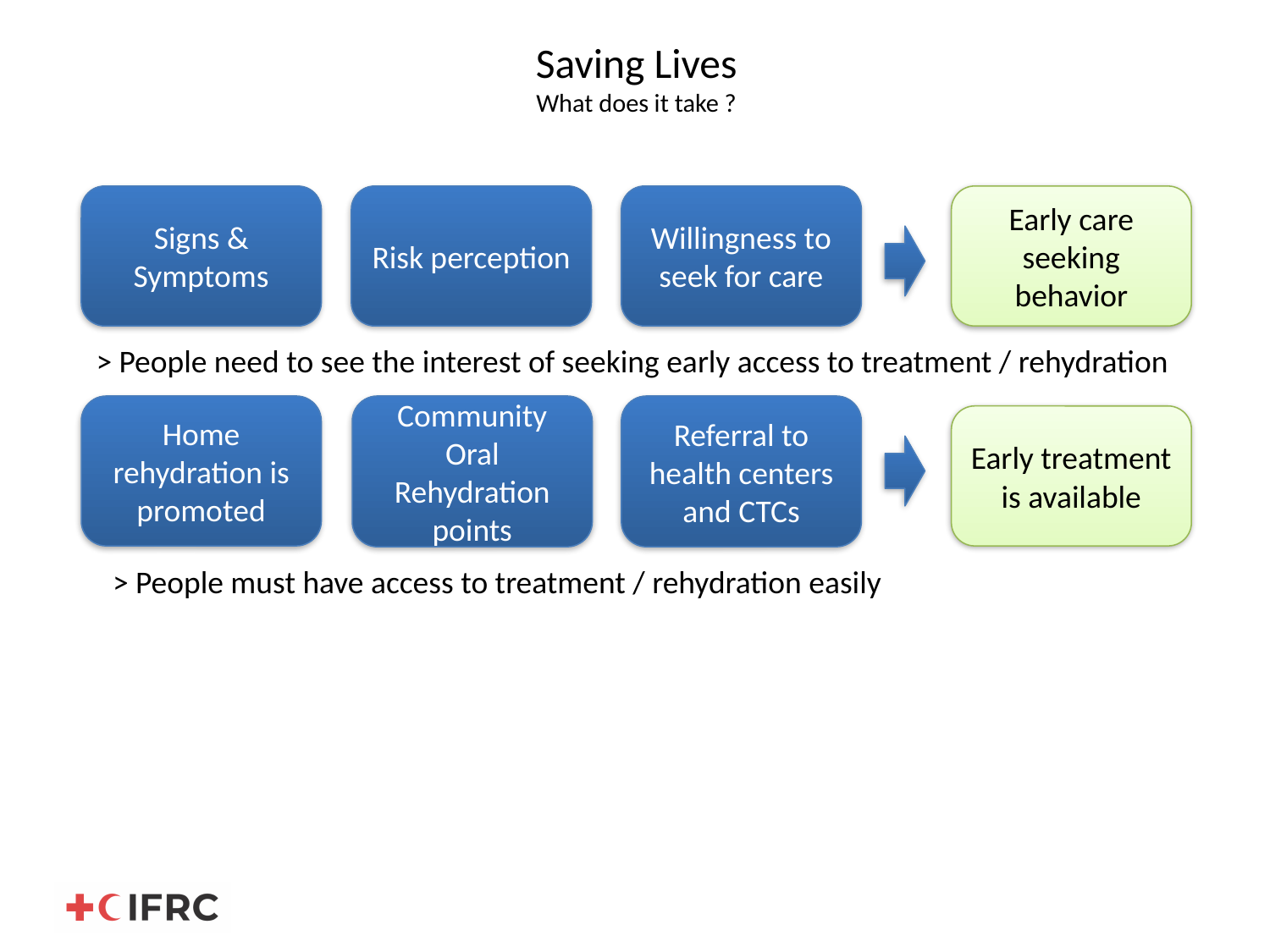

# Saving Lives What does it take ?
Signs & Symptoms
Risk perception
Willingness to seek for care
Early care seeking behavior

> People need to see the interest of seeking early access to treatment / rehydration
Home rehydration is promoted
Community Oral Rehydration points
Referral to health centers and CTCs
Early treatment is available

> People must have access to treatment / rehydration easily